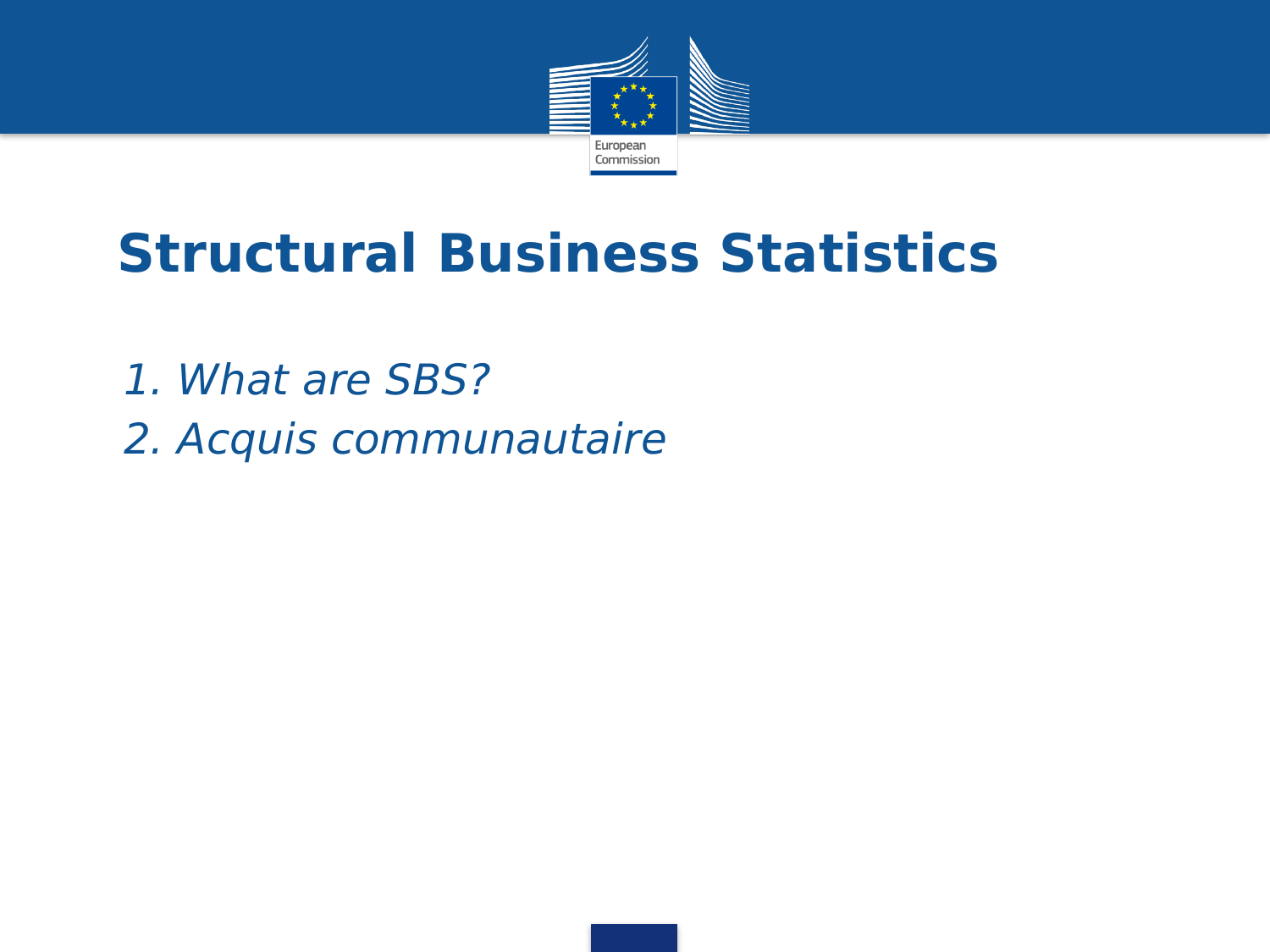

# Structural Business Statistics
1. What are SBS?
2. Acquis communautaire